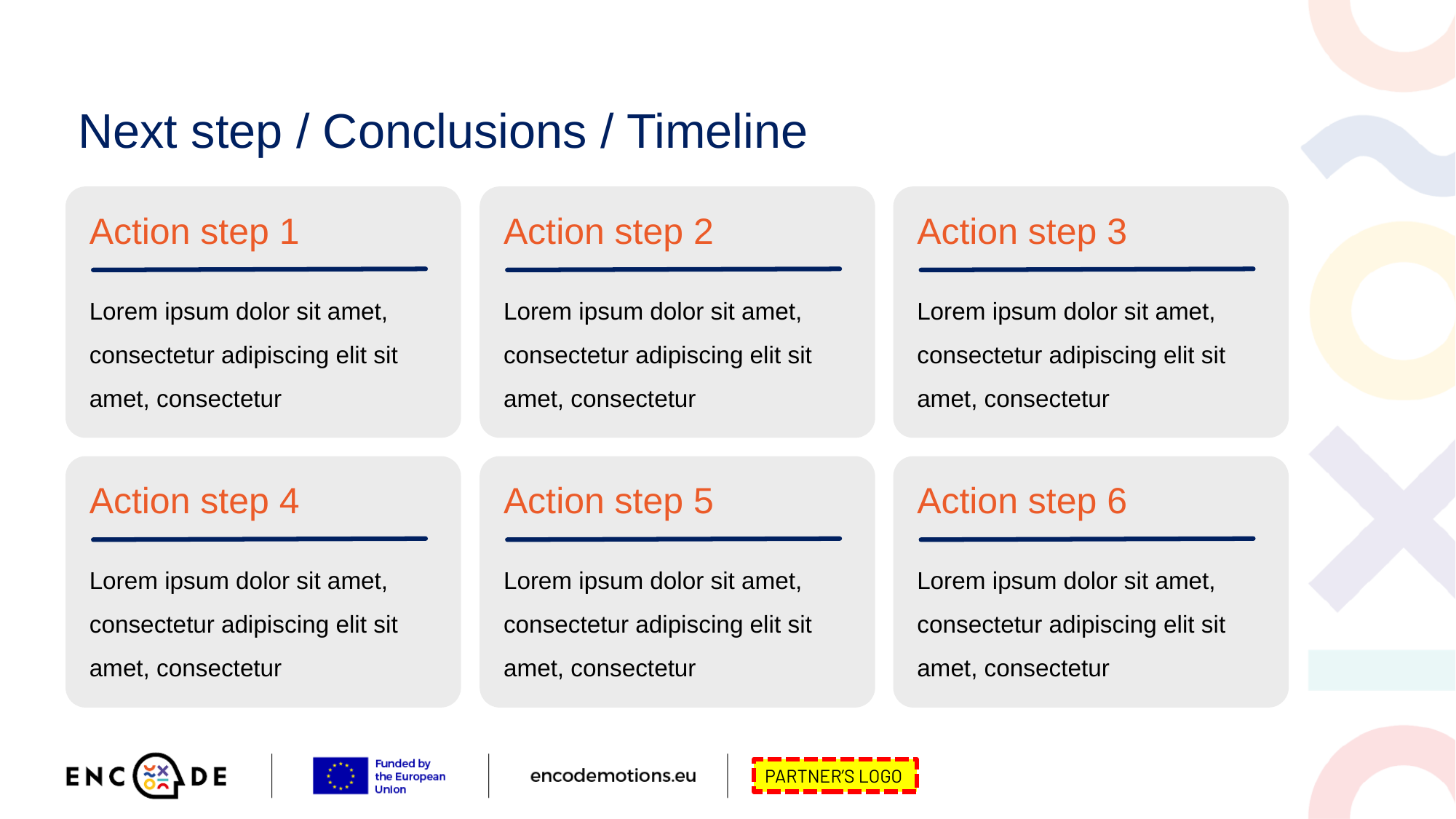

Next step / Conclusions / Timeline

Action step 1

Lorem ipsum dolor sit amet, consectetur adipiscing elit sit amet, consectetur

Action step 2

Lorem ipsum dolor sit amet, consectetur adipiscing elit sit amet, consectetur

Action step 3

Lorem ipsum dolor sit amet, consectetur adipiscing elit sit amet, consectetur

Action step 4

Lorem ipsum dolor sit amet, consectetur adipiscing elit sit amet, consectetur

Action step 5

Lorem ipsum dolor sit amet, consectetur adipiscing elit sit amet, consectetur

Action step 6

Lorem ipsum dolor sit amet, consectetur adipiscing elit sit amet, consectetur
PARTNER’S LOGO